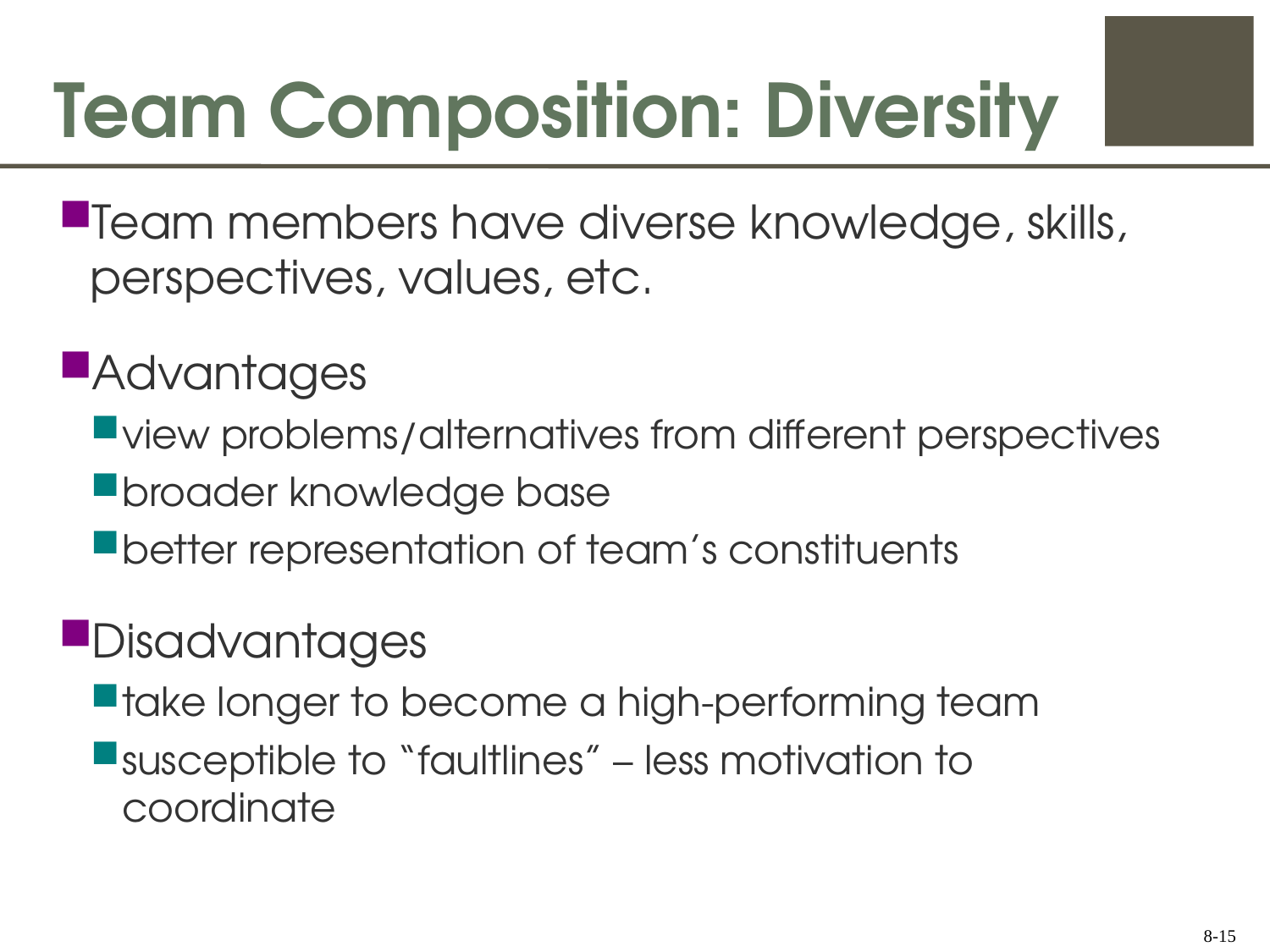

# Team Composition: Diversity
Team members have diverse knowledge, skills, perspectives, values, etc.
Advantages
view problems/alternatives from different perspectives
broader knowledge base
better representation of team’s constituents
Disadvantages
take longer to become a high-performing team
susceptible to “faultlines” – less motivation to coordinate